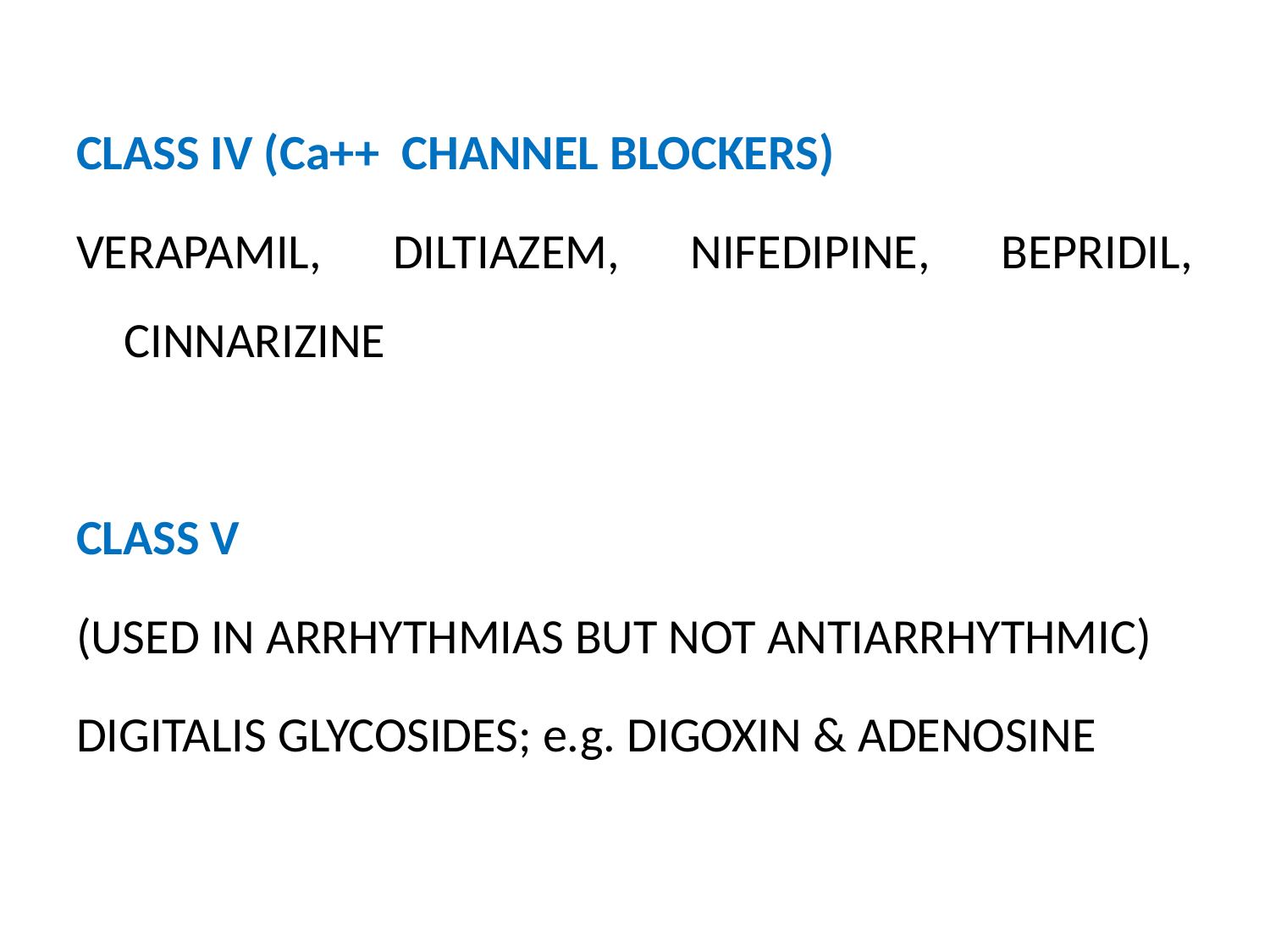

CLASS IV (Ca++  CHANNEL BLOCKERS)
VERAPAMIL, DILTIAZEM, NIFEDIPINE, BEPRIDIL, CINNARIZINE

CLASS V
(USED IN ARRHYTHMIAS BUT NOT ANTIARRHYTHMIC)
DIGITALIS GLYCOSIDES; e.g. DIGOXIN & ADENOSINE